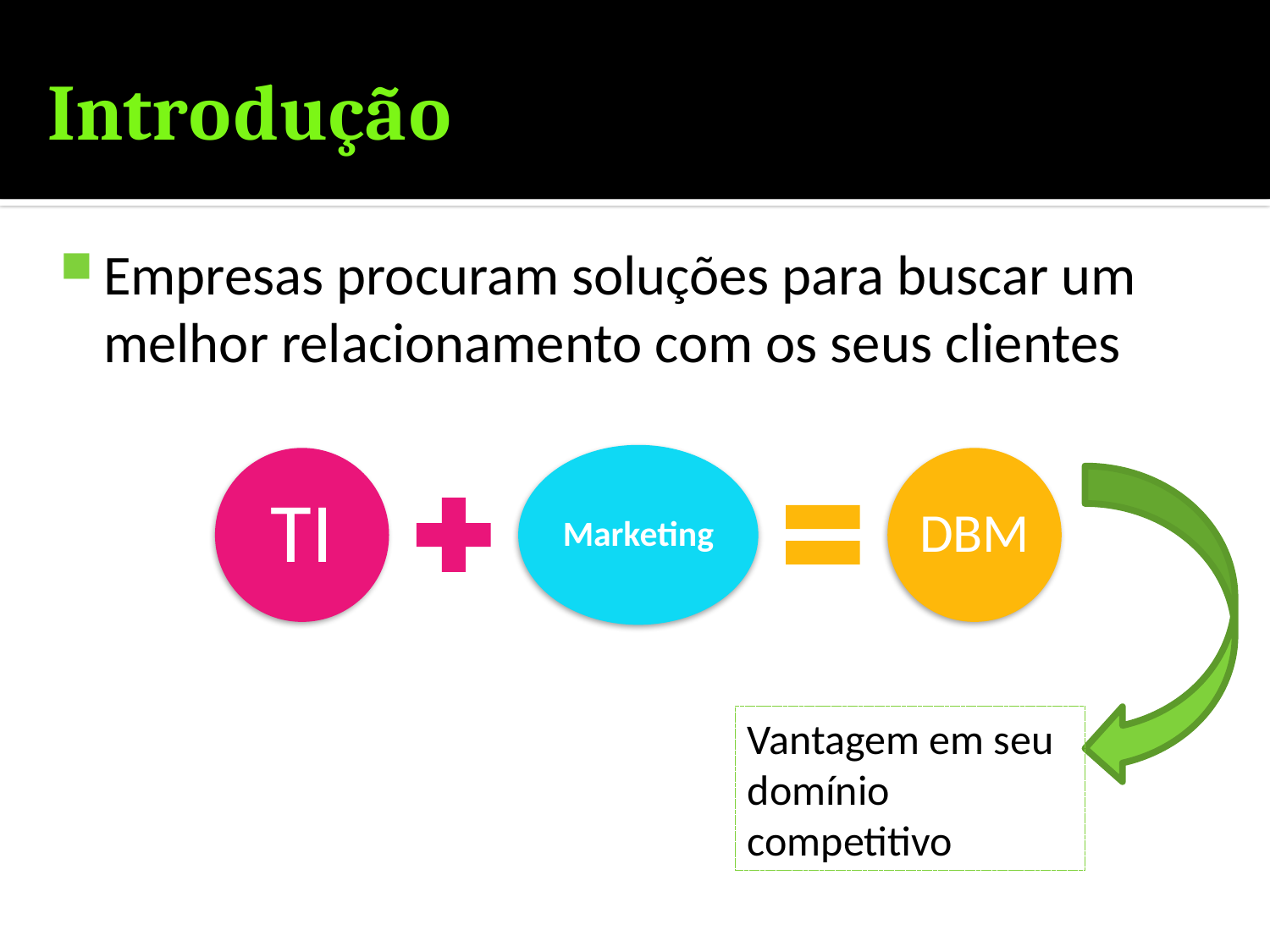

# Introdução
Empresas procuram soluções para buscar um melhor relacionamento com os seus clientes

TI

Marketing

DBM

Vantagem em seu domínio competitivo